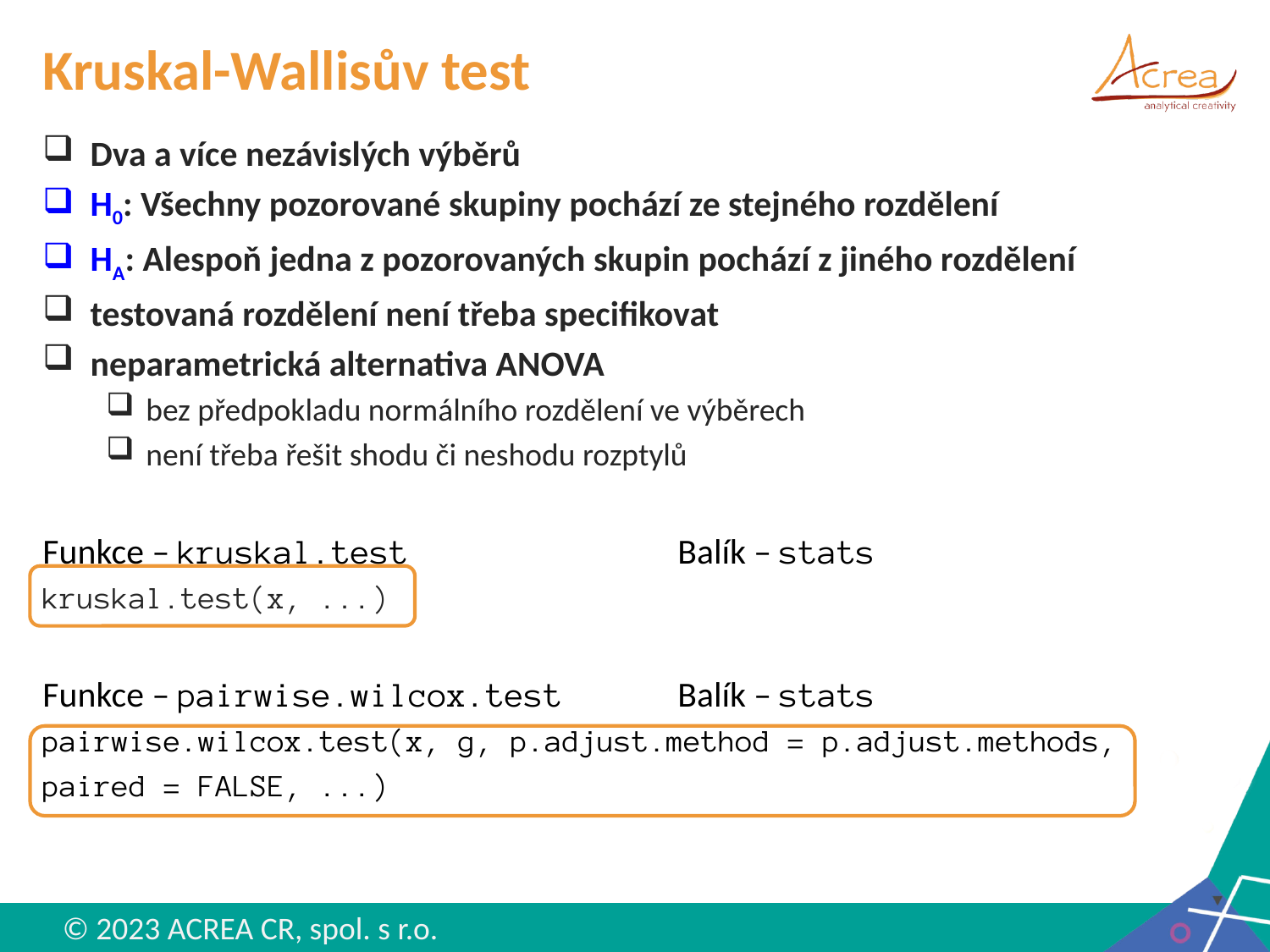

# Kruskal-Wallisův test
Dva a více nezávislých výběrů
H0: Všechny pozorované skupiny pochází ze stejného rozdělení
HA: Alespoň jedna z pozorovaných skupin pochází z jiného rozdělení
testovaná rozdělení není třeba specifikovat
neparametrická alternativa ANOVA
bez předpokladu normálního rozdělení ve výběrech
není třeba řešit shodu či neshodu rozptylů

Funkce – kruskal.test			Balík – stats
kruskal.test(x, ...)

Funkce – pairwise.wilcox.test	Balík – stats
pairwise.wilcox.test(x, g, p.adjust.method = p.adjust.methods,
paired = FALSE, ...)